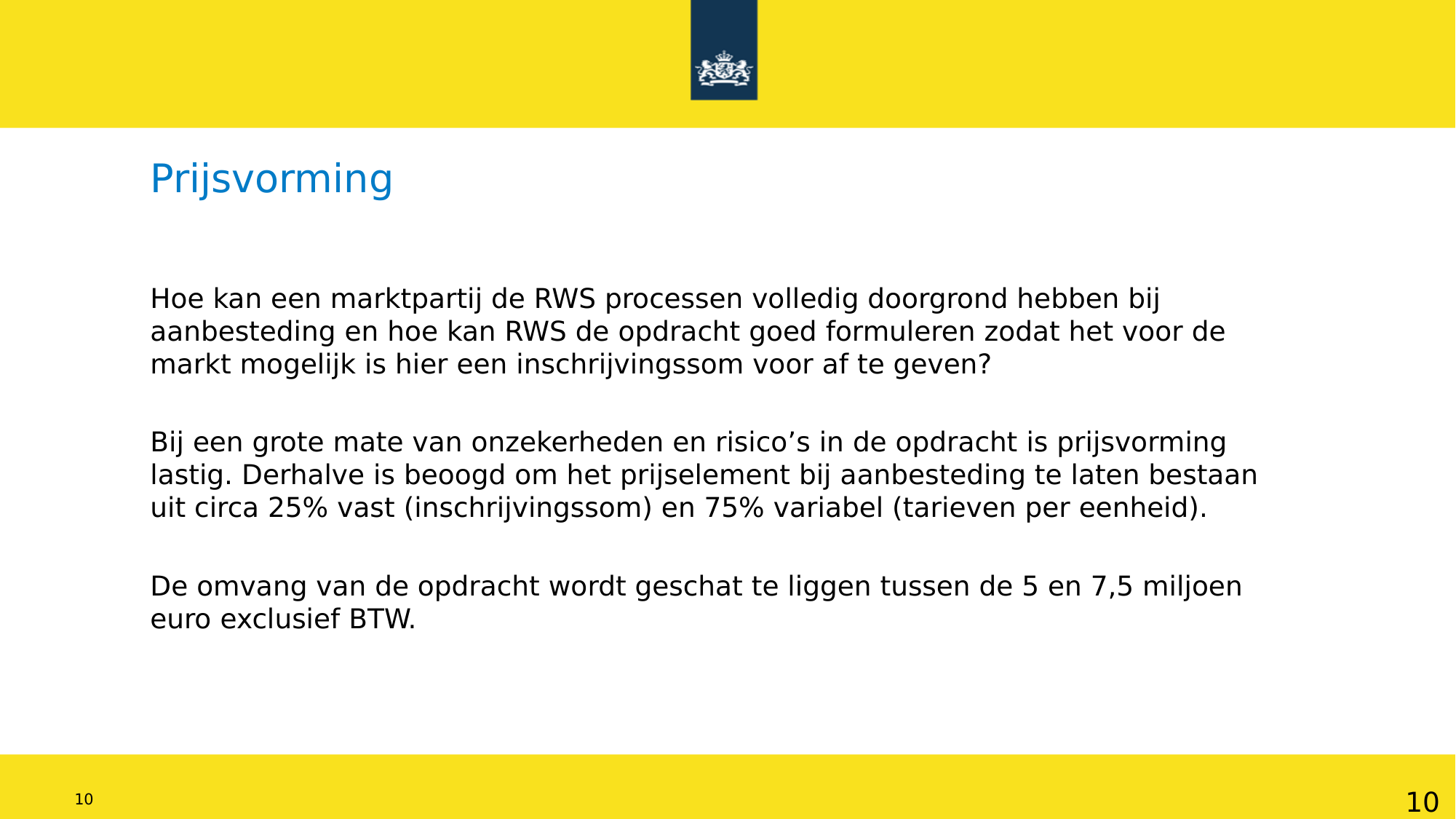

Prijsvorming
Hoe kan een marktpartij de RWS processen volledig doorgrond hebben bij aanbesteding en hoe kan RWS de opdracht goed formuleren zodat het voor de markt mogelijk is hier een inschrijvingssom voor af te geven?

Bij een grote mate van onzekerheden en risico’s in de opdracht is prijsvorming lastig. Derhalve is beoogd om het prijselement bij aanbesteding te laten bestaan uit circa 25% vast (inschrijvingssom) en 75% variabel (tarieven per eenheid).

De omvang van de opdracht wordt geschat te liggen tussen de 5 en 7,5 miljoen euro exclusief BTW.
10